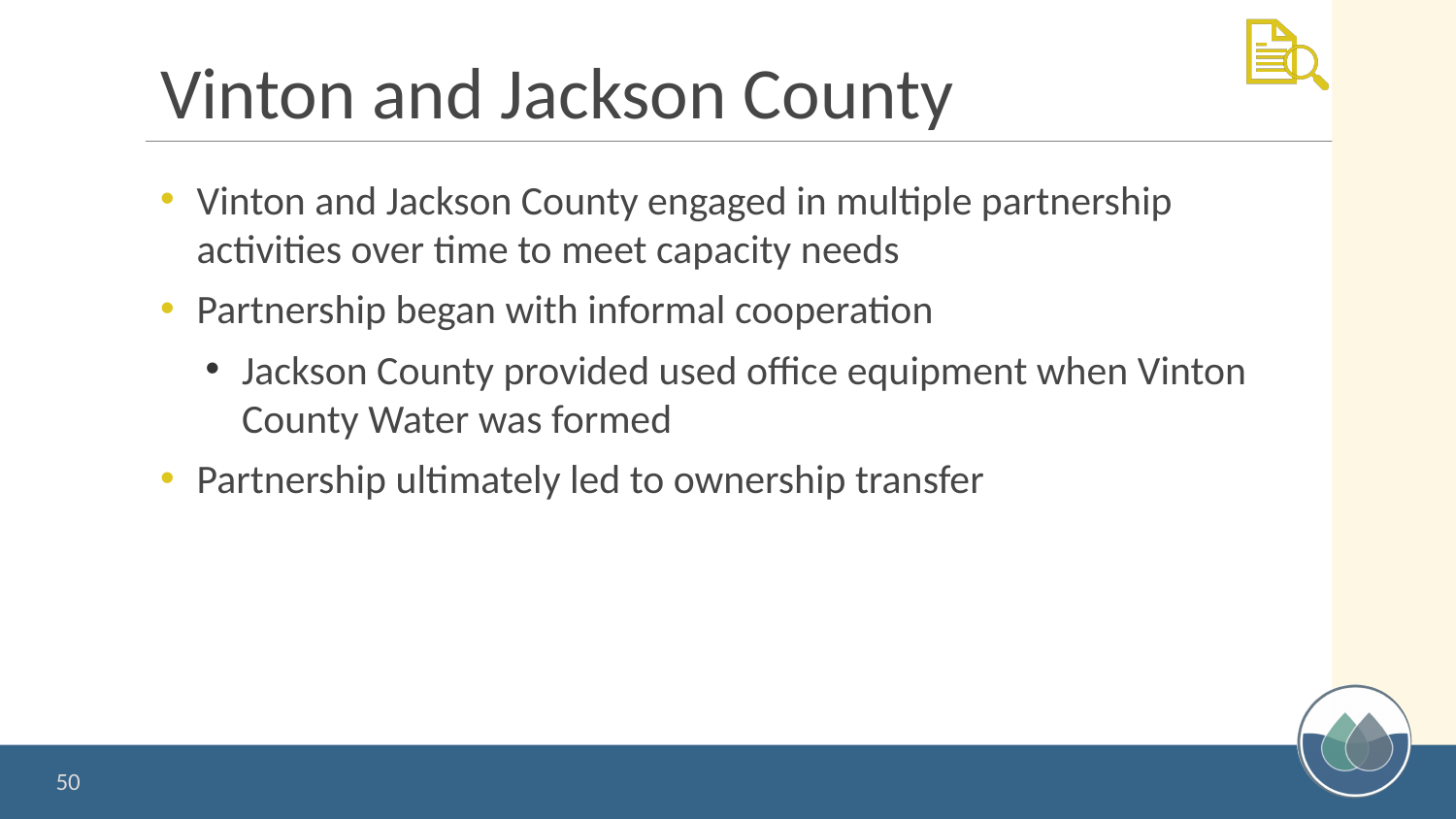

# Vinton and Jackson County
Vinton and Jackson County engaged in multiple partnership activities over time to meet capacity needs
Partnership began with informal cooperation
Jackson County provided used office equipment when Vinton County Water was formed
Partnership ultimately led to ownership transfer
50